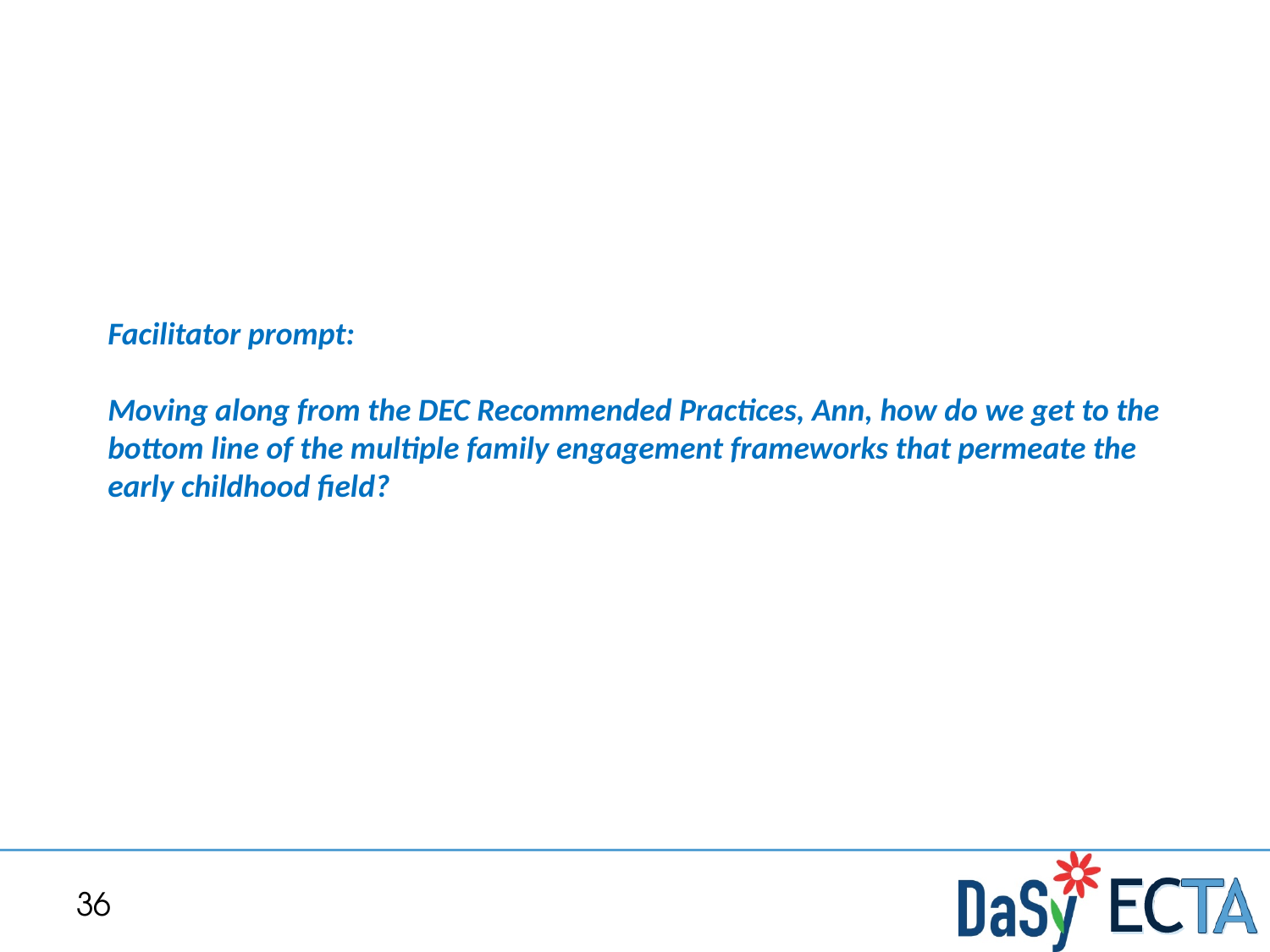

Facilitator prompt:

Moving along from the DEC Recommended Practices, Ann, how do we get to the bottom line of the multiple family engagement frameworks that permeate the early childhood field?
36